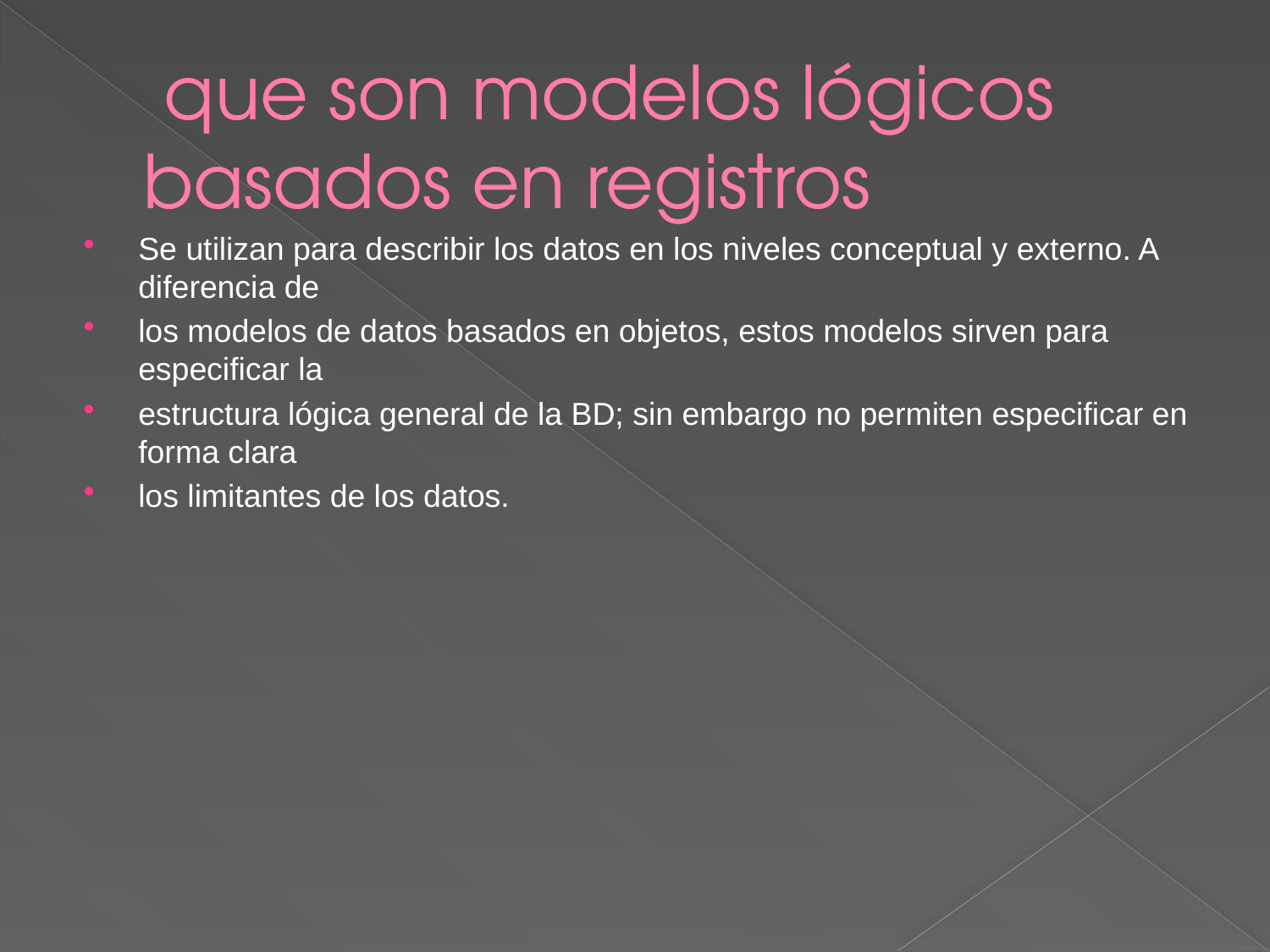

# que son modelos lógicos basados en registros
Se utilizan para describir los datos en los niveles conceptual y externo. A diferencia de
los modelos de datos basados en objetos, estos modelos sirven para especificar la
estructura lógica general de la BD; sin embargo no permiten especificar en forma clara
los limitantes de los datos.